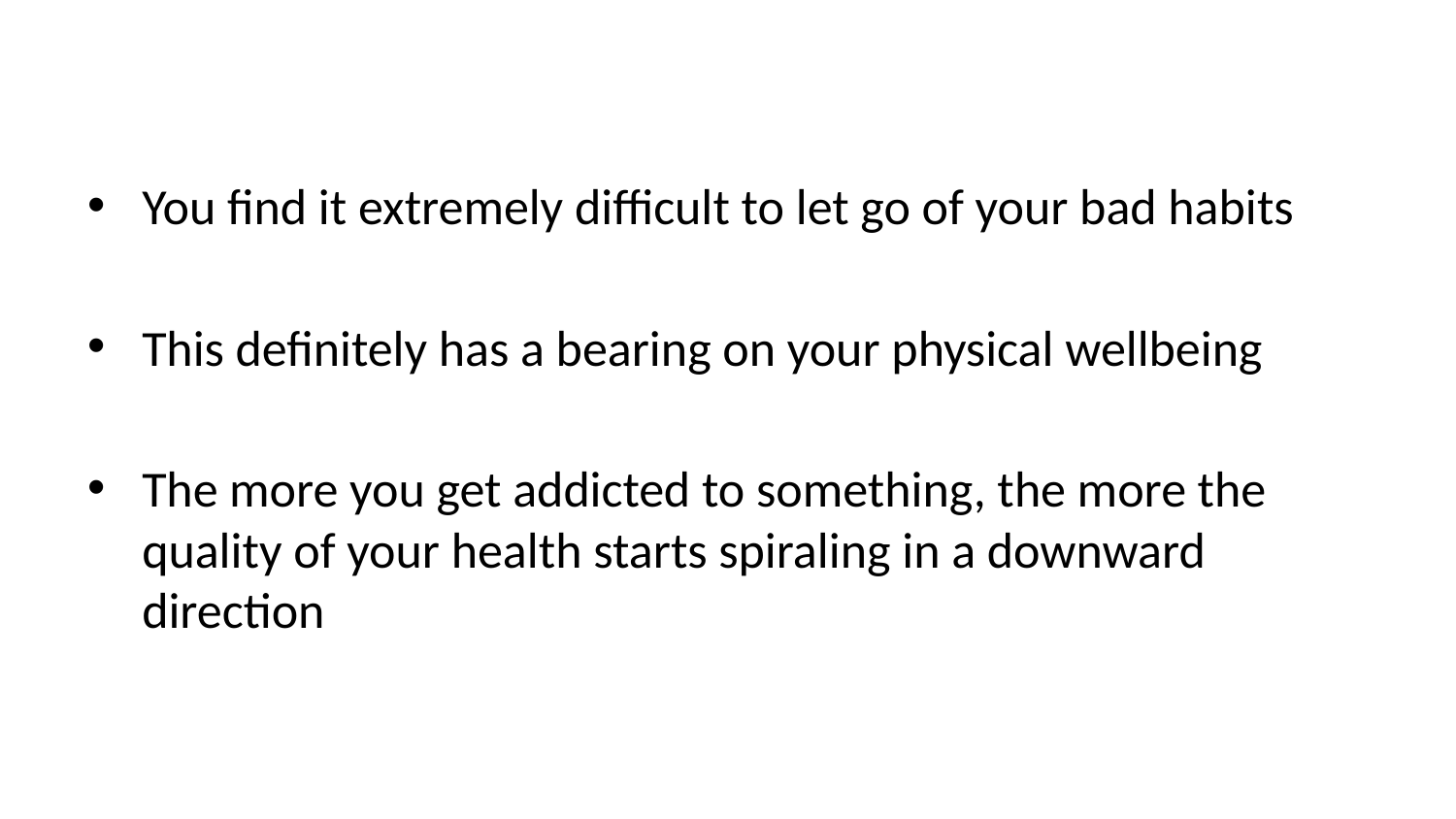

You find it extremely difficult to let go of your bad habits

This definitely has a bearing on your physical wellbeing

The more you get addicted to something, the more the quality of your health starts spiraling in a downward direction